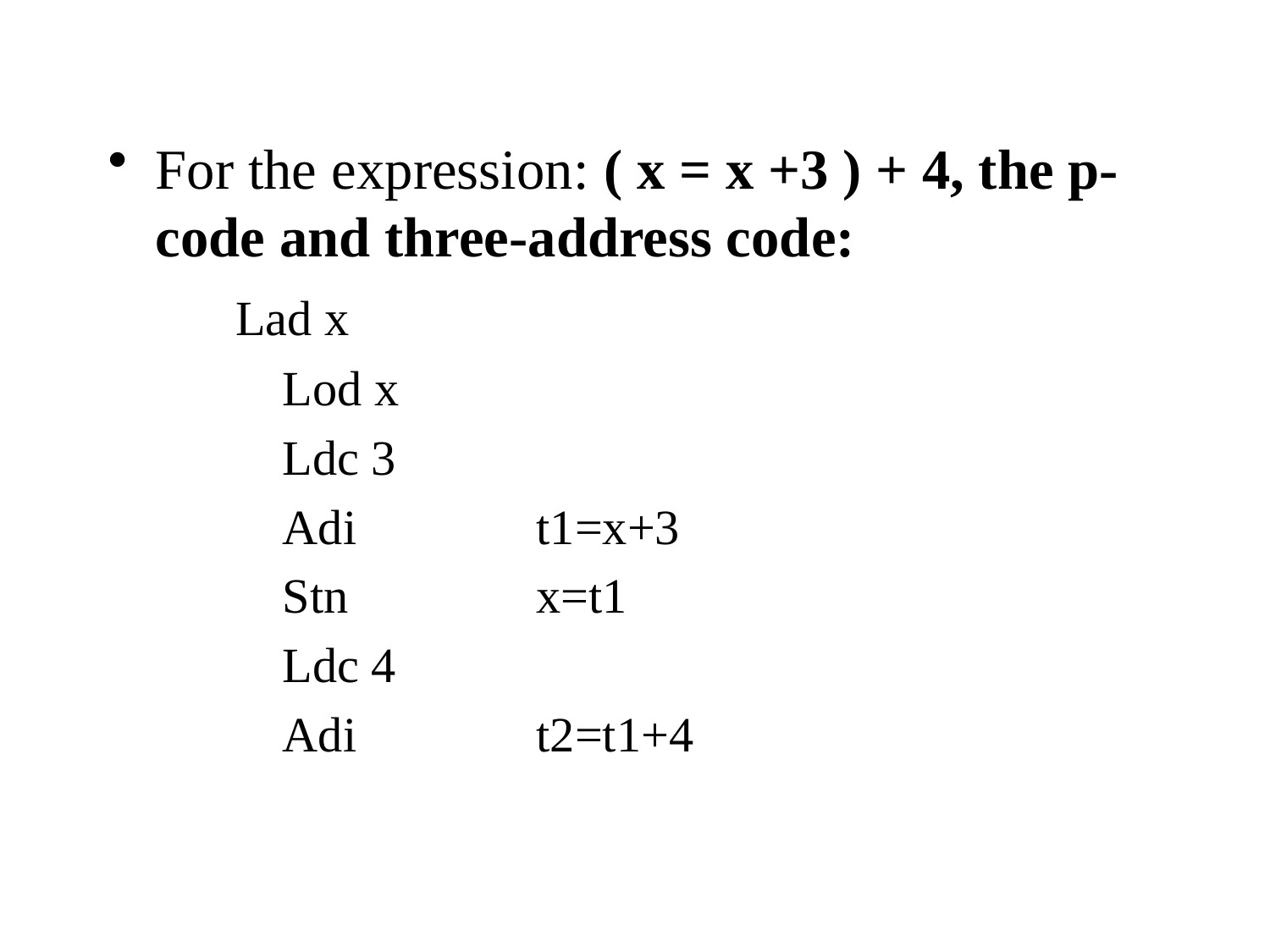

For the expression: ( x = x +3 ) + 4, the p-code and three-address code:
         Lad x
		Lod x
		Ldc 3
		Adi		t1=x+3
		Stn		x=t1
		Ldc 4
		Adi		t2=t1+4